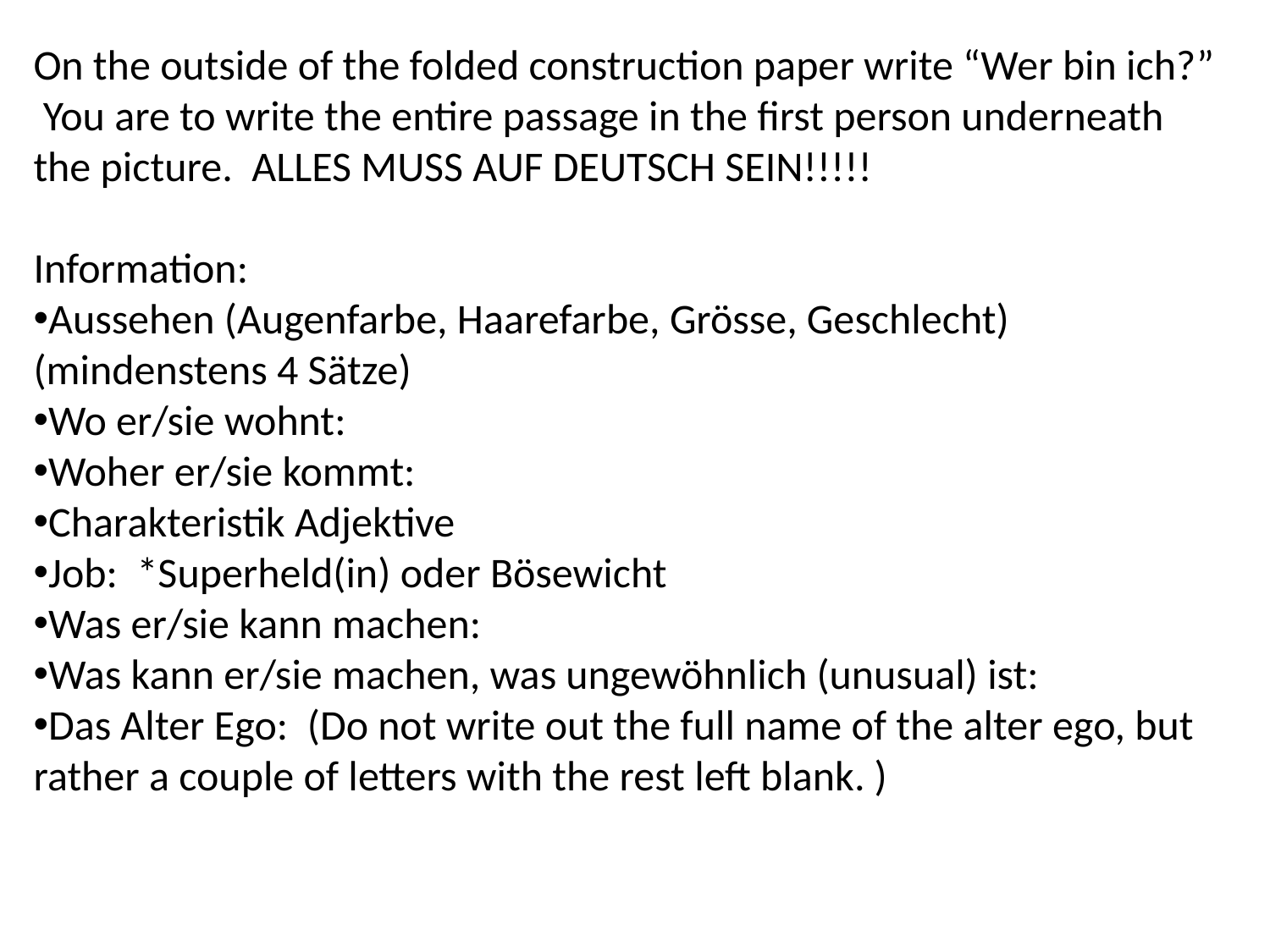

On the outside of the folded construction paper write “Wer bin ich?”  You are to write the entire passage in the first person underneath the picture.  ALLES MUSS AUF DEUTSCH SEIN!!!!!

Information:
Aussehen (Augenfarbe, Haarefarbe, Grösse, Geschlecht) (mindenstens 4 Sätze)
Wo er/sie wohnt:
Woher er/sie kommt:
Charakteristik Adjektive
Job:  *Superheld(in) oder Bösewicht
Was er/sie kann machen:
Was kann er/sie machen, was ungewöhnlich (unusual) ist:
Das Alter Ego:  (Do not write out the full name of the alter ego, but rather a couple of letters with the rest left blank. )